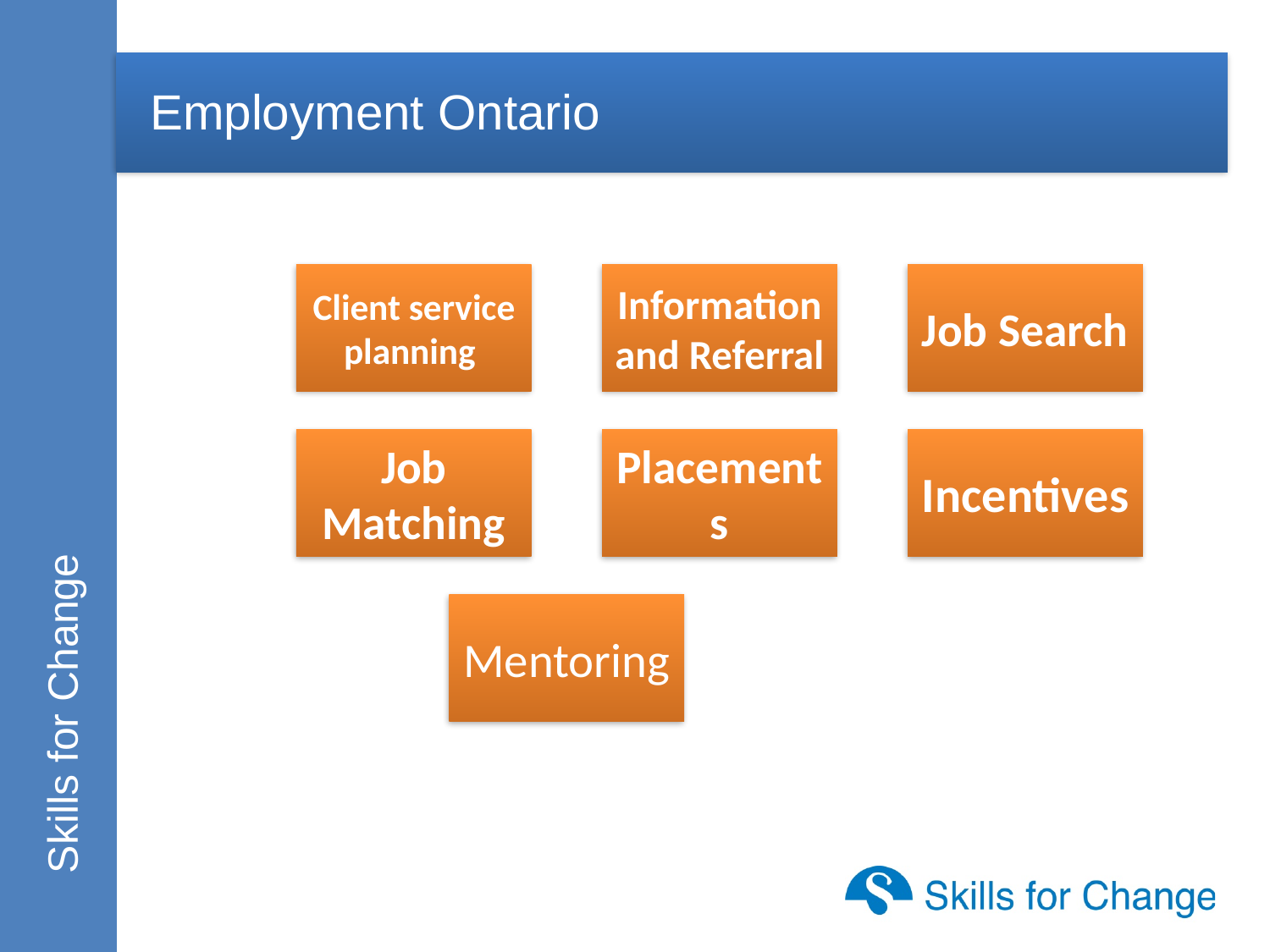

Employment Ontario

Client service planning
Information and Referral
Job Search
Job Matching
Placements
Incentives
Mentoring

Skills for Change